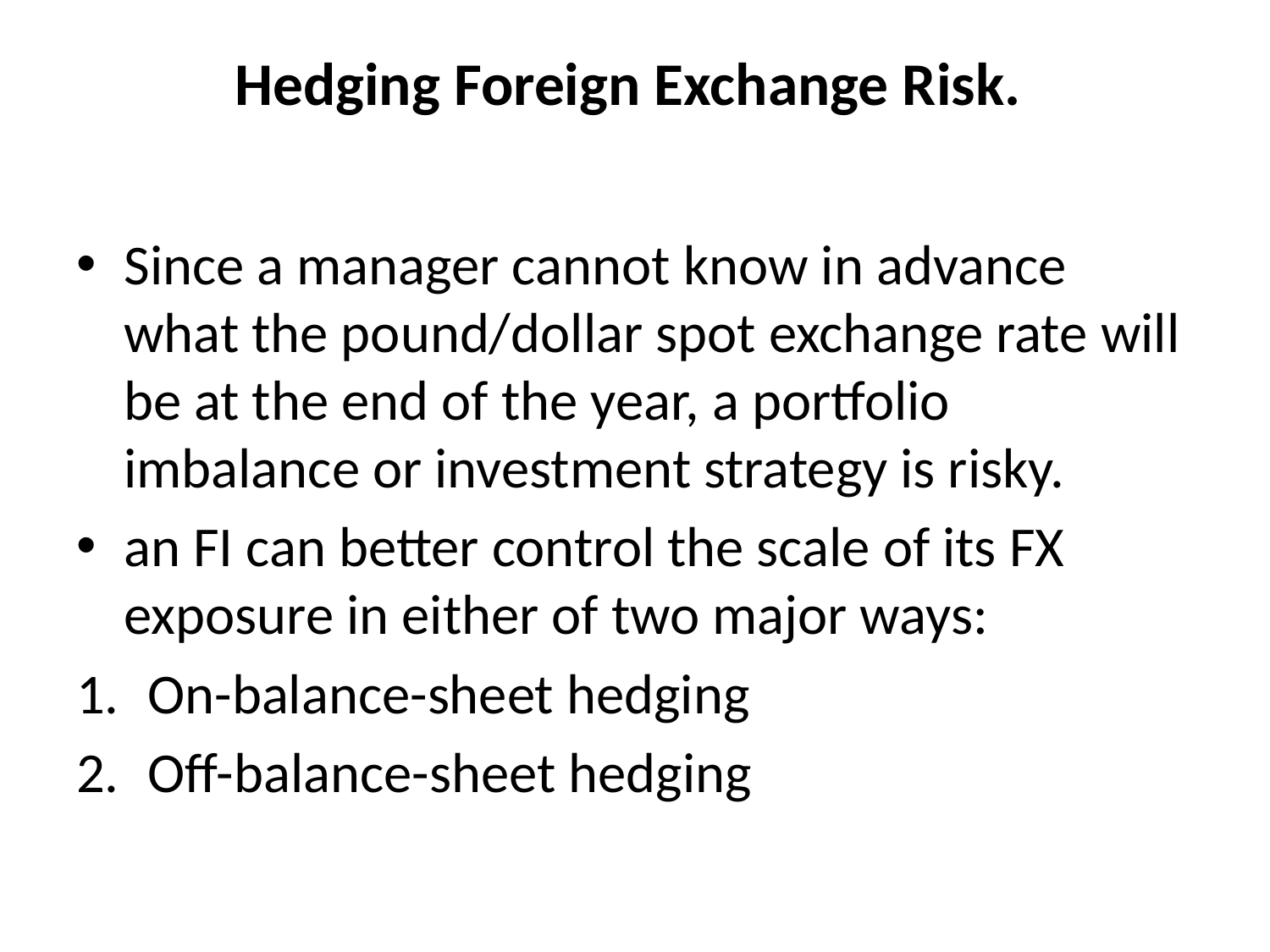

# Hedging Foreign Exchange Risk.
Since a manager cannot know in advance what the pound/dollar spot exchange rate will be at the end of the year, a portfolio imbalance or investment strategy is risky.
an FI can better control the scale of its FX exposure in either of two major ways:
On-balance-sheet hedging
Off-balance-sheet hedging